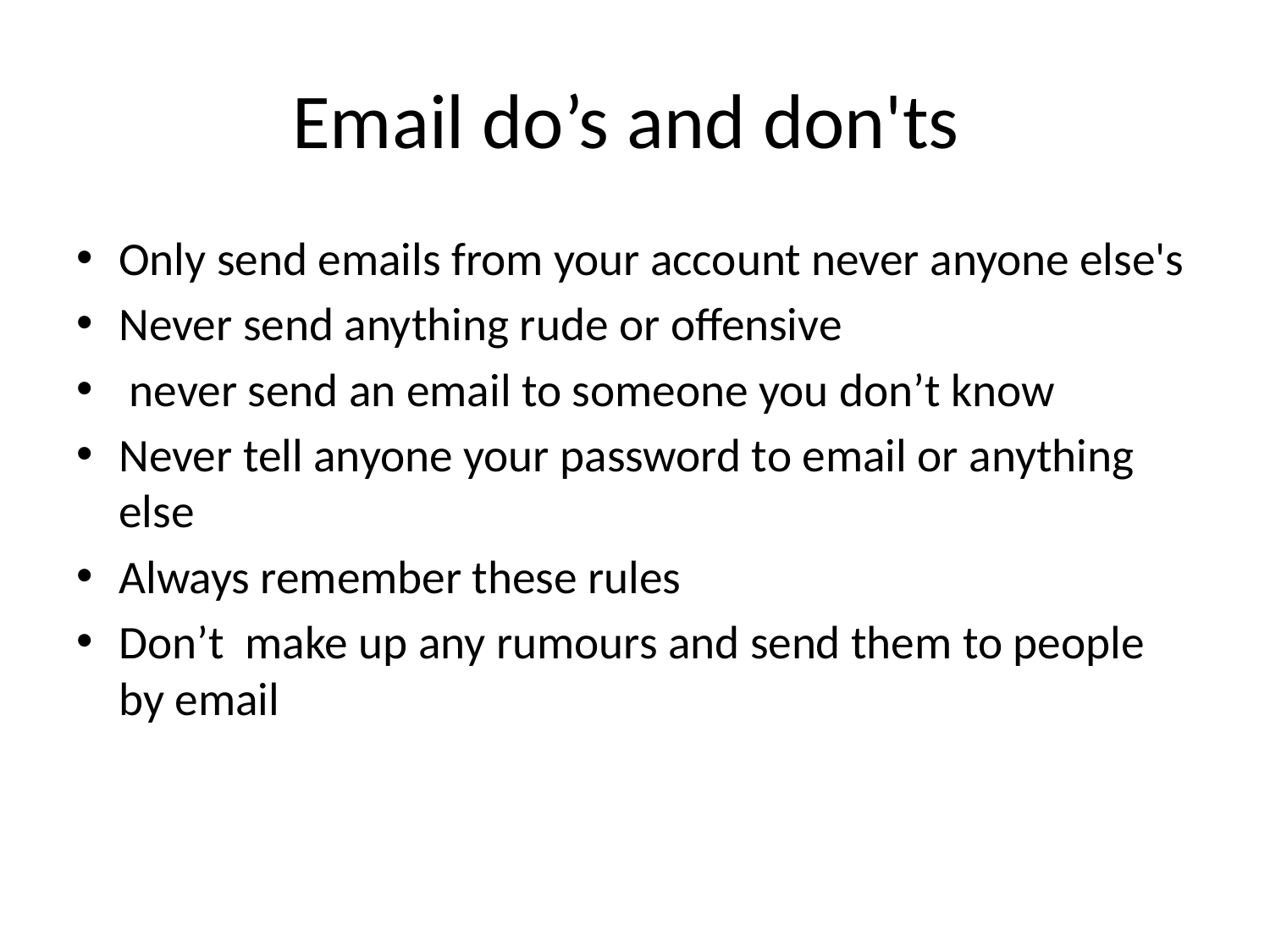

# Email do’s and don'ts
Only send emails from your account never anyone else's
Never send anything rude or offensive
 never send an email to someone you don’t know
Never tell anyone your password to email or anything else
Always remember these rules
Don’t  make up any rumours and send them to people by email